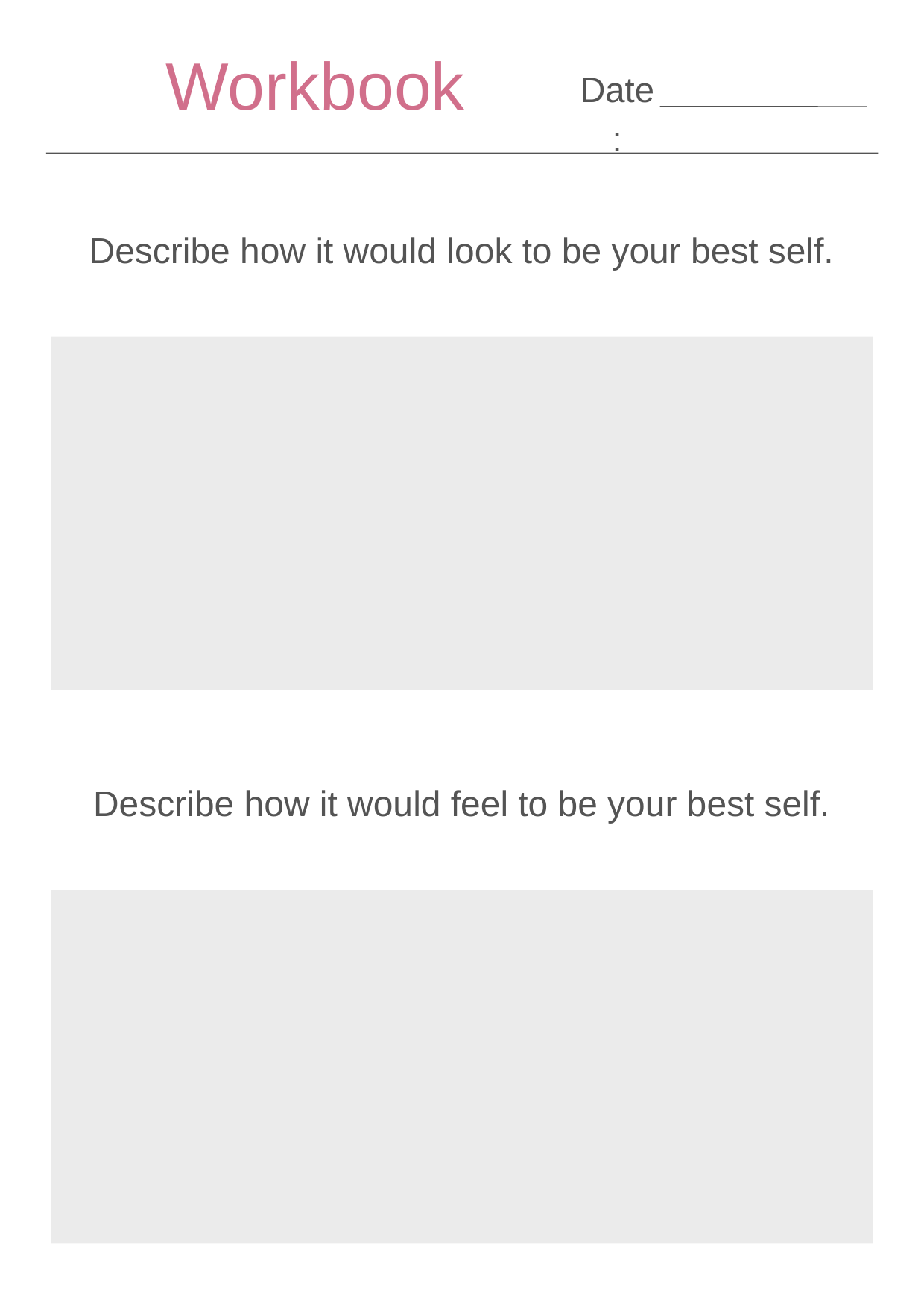

Workbook
Date:

Describe how it would look to be your best self.

Describe how it would feel to be your best self.